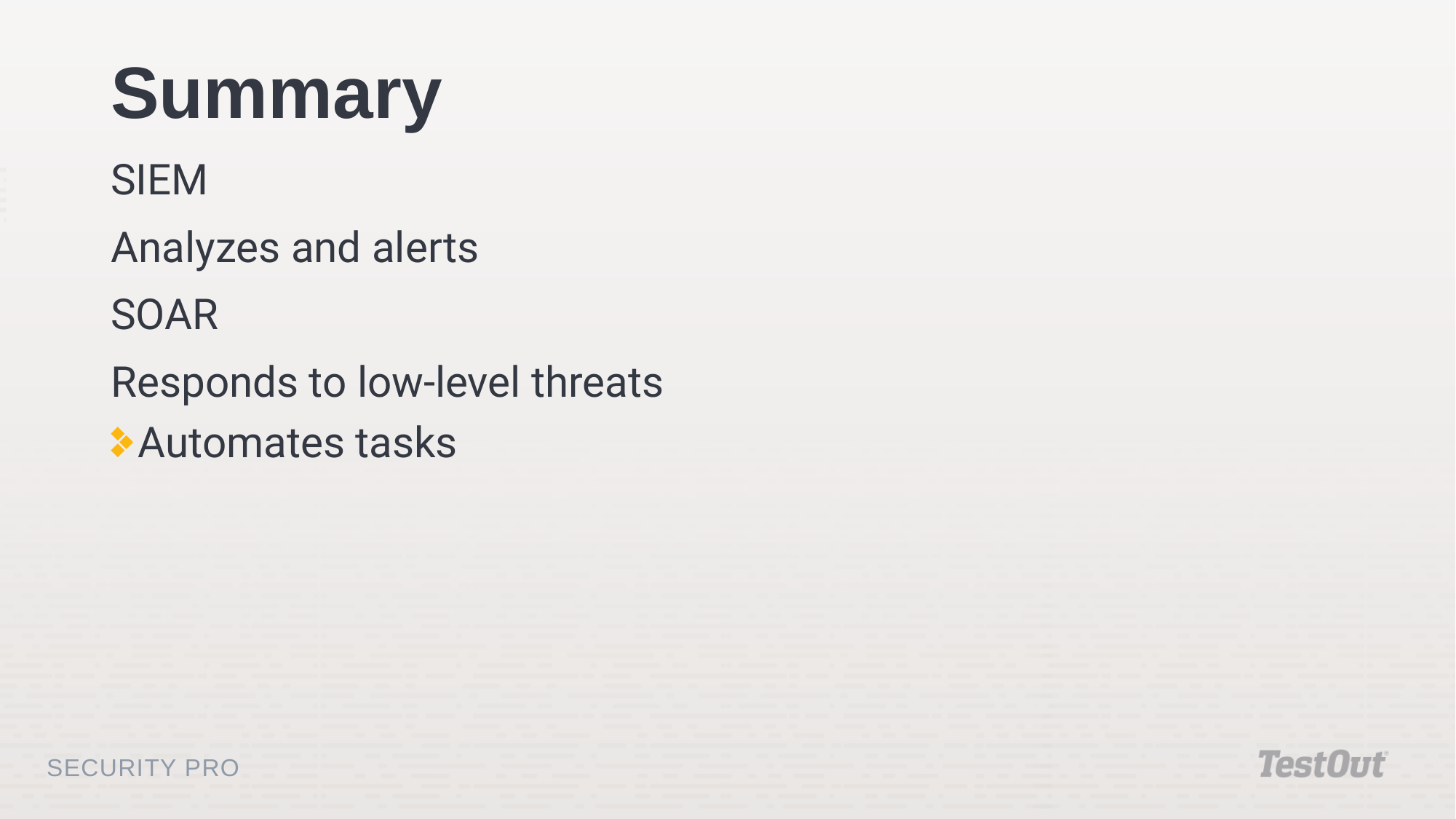

# Summary
SIEM
Analyzes and alerts
SOAR
Responds to low-level threats
Automates tasks
Security Pro